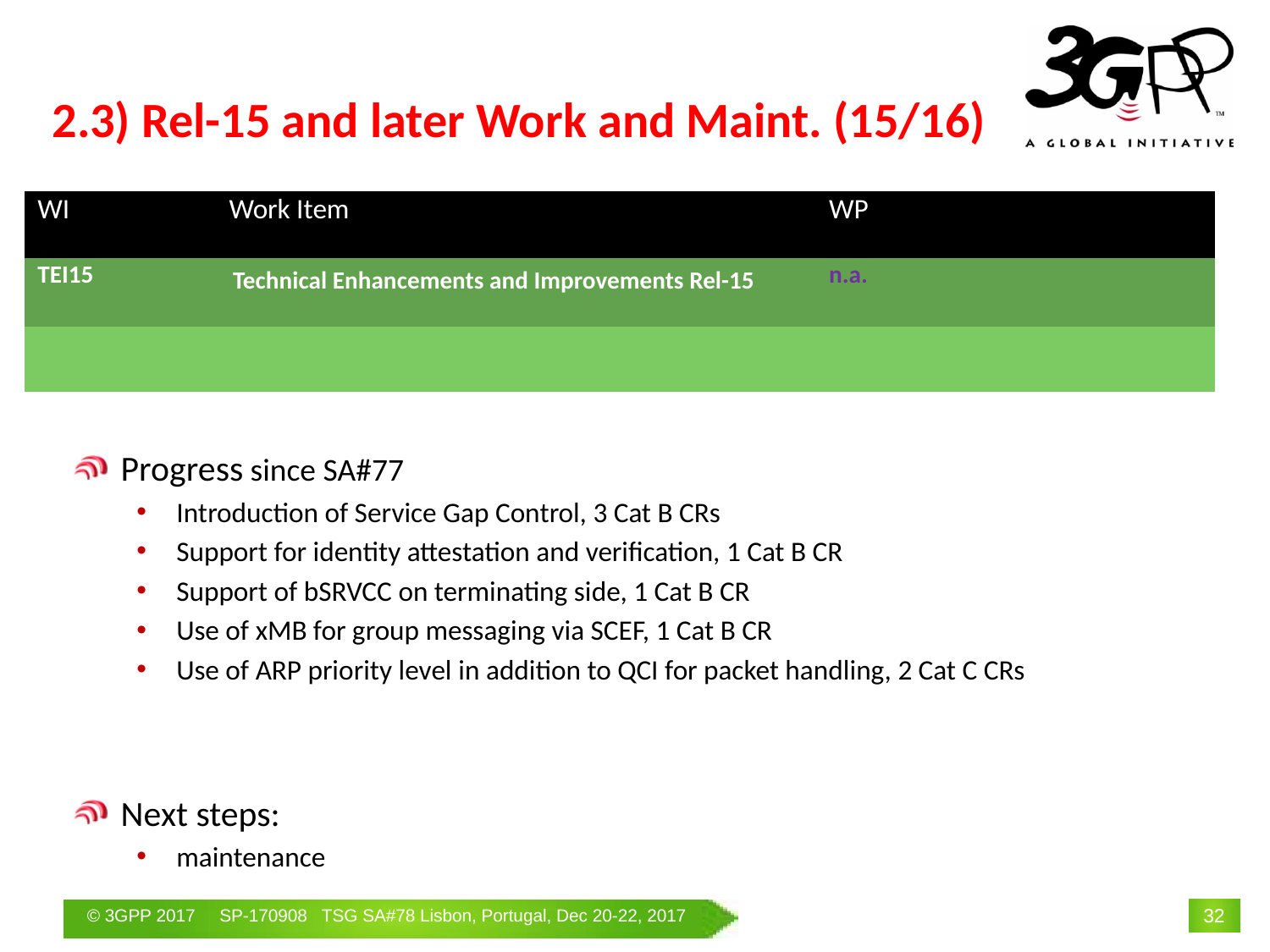

# 2.3) Rel-15 and later Work and Maint. (15/16)
| WI | Work Item | WP |  |  |
| --- | --- | --- | --- | --- |
| TEI15 | Technical Enhancements and Improvements Rel-15 | n.a. |  |  |
|  |  |  |  |  |
Progress since SA#77
Introduction of Service Gap Control, 3 Cat B CRs
Support for identity attestation and verification, 1 Cat B CR
Support of bSRVCC on terminating side, 1 Cat B CR
Use of xMB for group messaging via SCEF, 1 Cat B CR
Use of ARP priority level in addition to QCI for packet handling, 2 Cat C CRs

Next steps:
maintenance